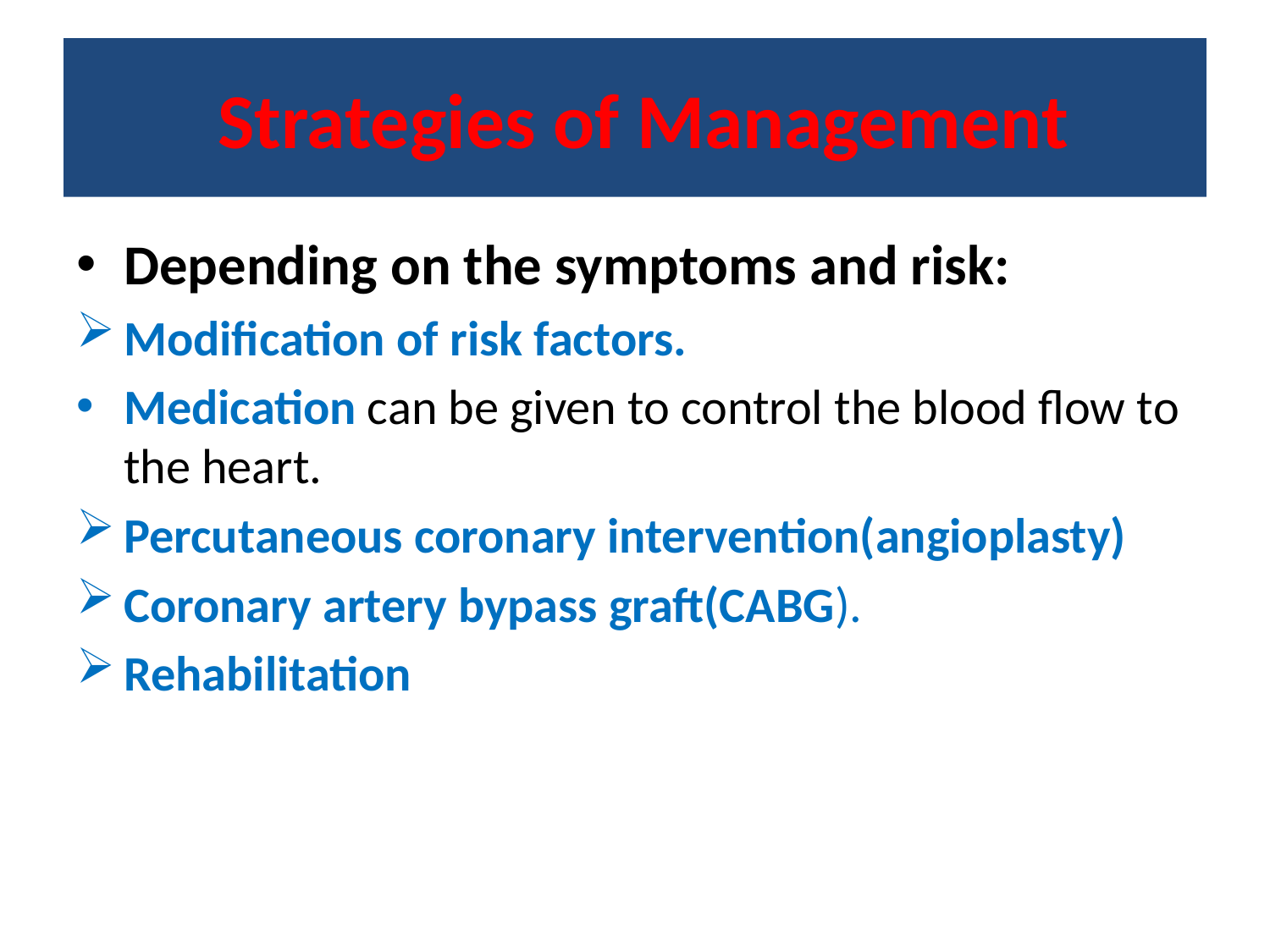

# Strategies of Management
Depending on the symptoms and risk:
Modification of risk factors.
Medication can be given to control the blood flow to the heart.
Percutaneous coronary intervention(angioplasty)
Coronary artery bypass graft(CABG).
Rehabilitation